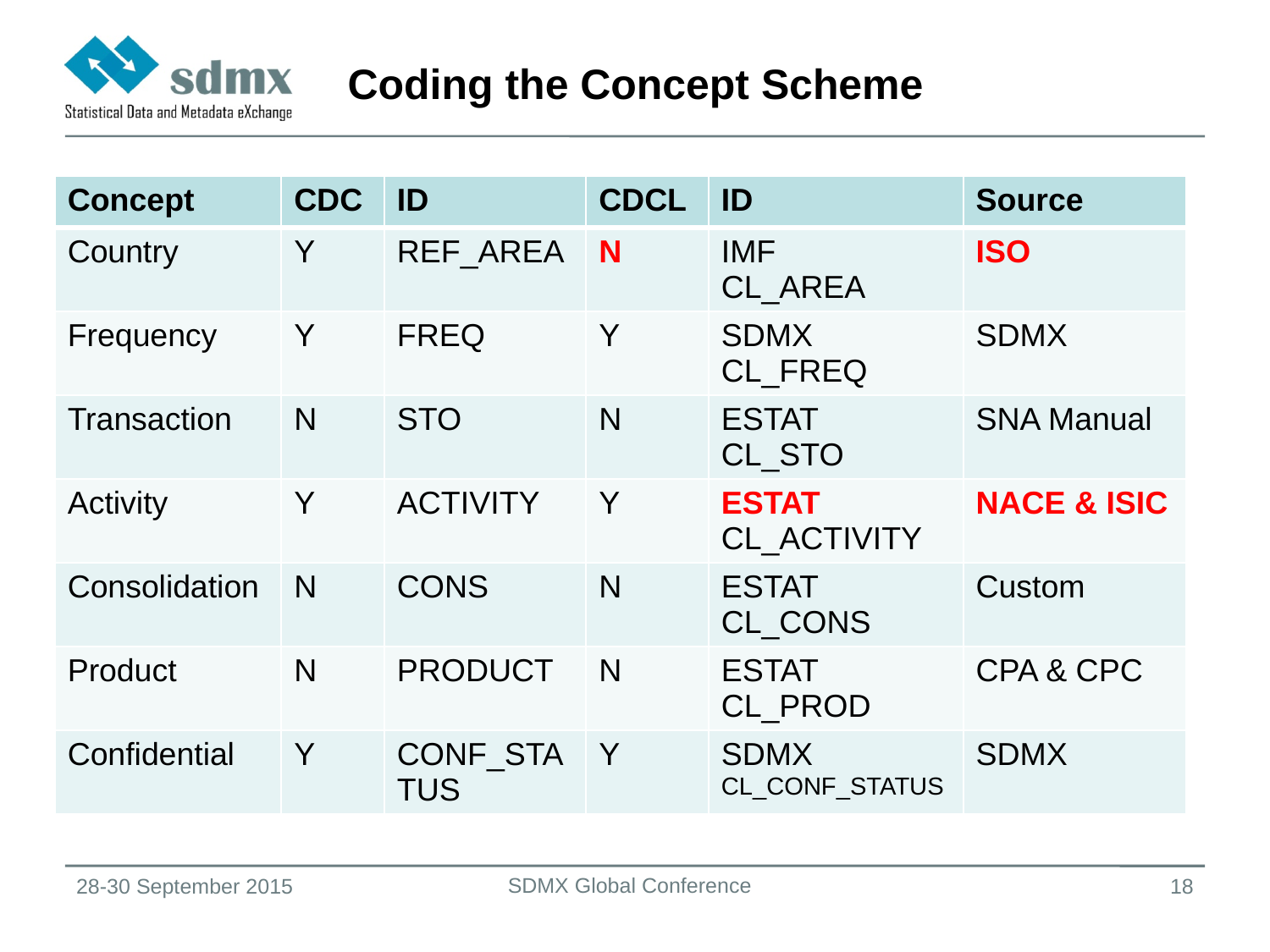

# Coding the Concept Scheme
| Concept | CDC | ID | CDCL | ID | Source |
| --- | --- | --- | --- | --- | --- |
| Country | Y | REF\_AREA | N | IMF CL\_AREA | ISO |
| Frequency | Y | FREQ | Y | SDMX CL\_FREQ | SDMX |
| Transaction | N | STO | N | ESTAT CL\_STO | SNA Manual |
| Activity | Y | ACTIVITY | Y | ESTAT CL\_ACTIVITY | NACE & ISIC |
| Consolidation | N | CONS | N | ESTAT CL\_CONS | Custom |
| Product | N | PRODUCT | N | ESTAT CL\_PROD | CPA & CPC |
| Confidential | Y | CONF\_STATUS | Y | SDMX CL\_CONF\_STATUS | SDMX |
SDMX Global Conference
28-30 September 2015
18